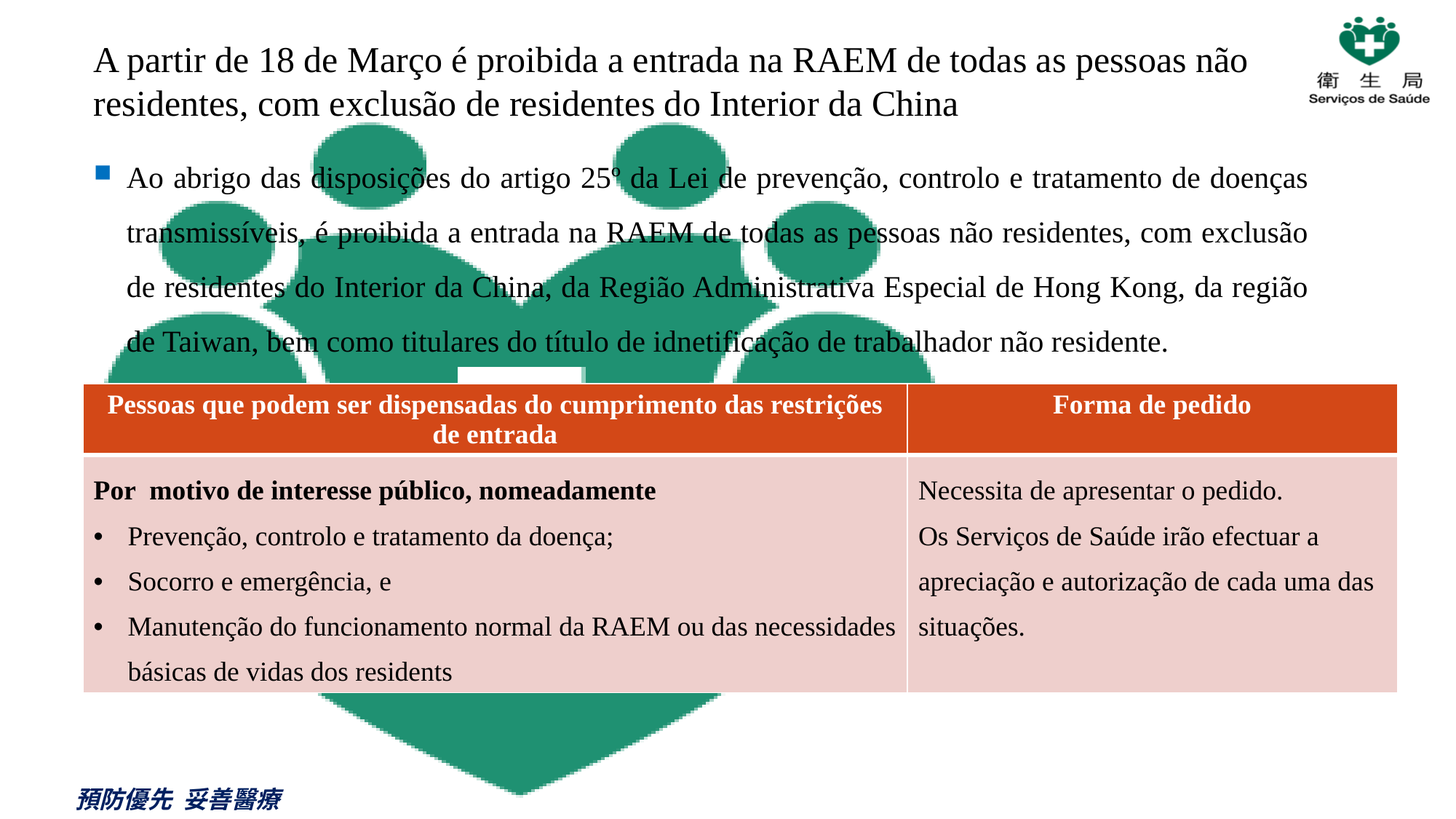

# A partir de 18 de Março é proibida a entrada na RAEM de todas as pessoas não residentes, com exclusão de residentes do Interior da China
Ao abrigo das disposições do artigo 25º da Lei de prevenção, controlo e tratamento de doenças transmissíveis, é proibida a entrada na RAEM de todas as pessoas não residentes, com exclusão de residentes do Interior da China, da Região Administrativa Especial de Hong Kong, da região de Taiwan, bem como titulares do título de idnetificação de trabalhador não residente.
| Pessoas que podem ser dispensadas do cumprimento das restrições de entrada | Forma de pedido |
| --- | --- |
| Por motivo de interesse público, nomeadamente Prevenção, controlo e tratamento da doença; Socorro e emergência, e Manutenção do funcionamento normal da RAEM ou das necessidades básicas de vidas dos residents | Necessita de apresentar o pedido. Os Serviços de Saúde irão efectuar a apreciação e autorização de cada uma das situações. |